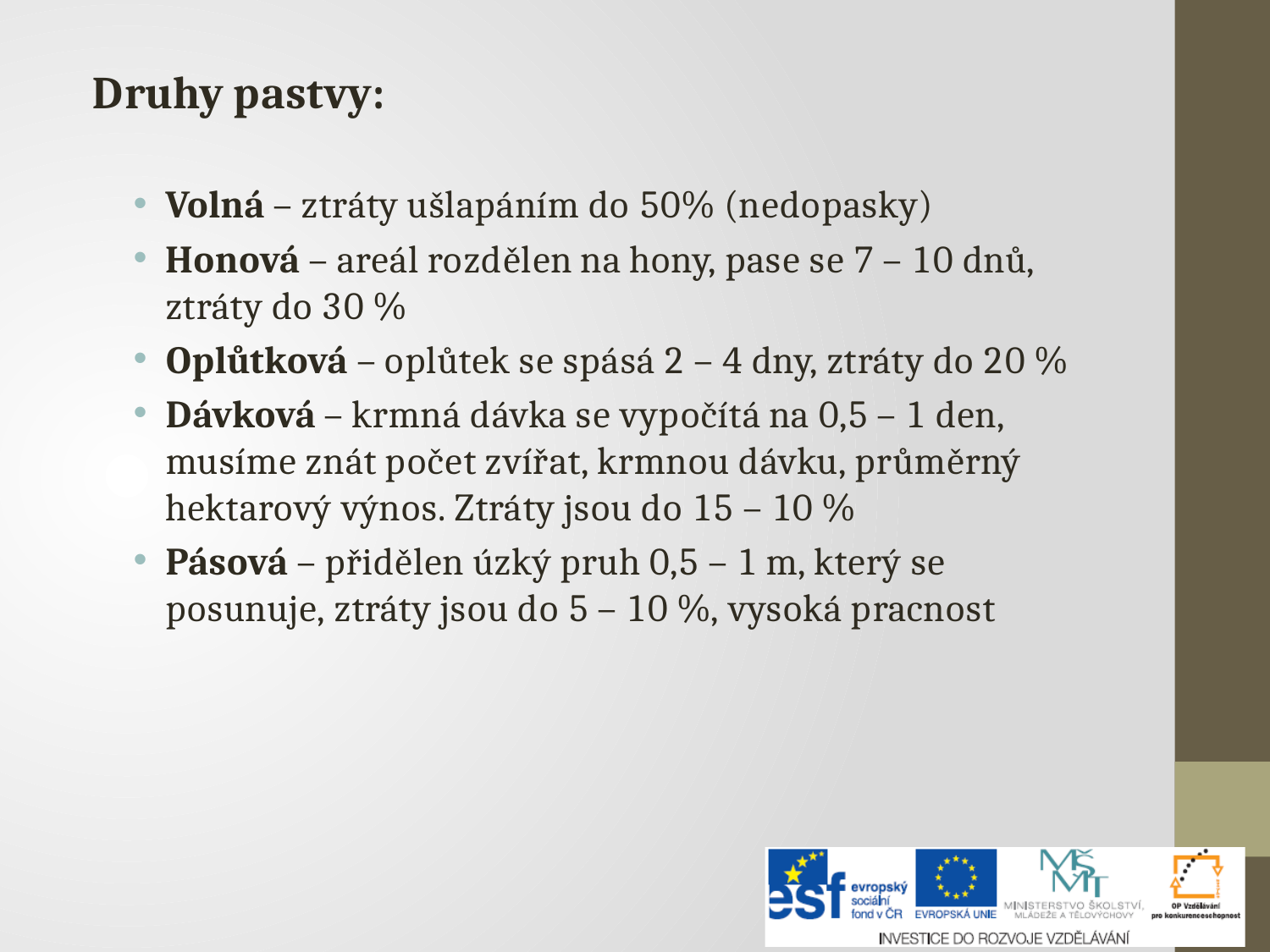

Druhy pastvy:

Volná – ztráty ušlapáním do 50% (nedopasky)
Honová – areál rozdělen na hony, pase se 7 – 10 dnů, ztráty do 30 %
Oplůtková – oplůtek se spásá 2 – 4 dny, ztráty do 20 %
Dávková – krmná dávka se vypočítá na 0,5 – 1 den, musíme znát počet zvířat, krmnou dávku, průměrný hektarový výnos. Ztráty jsou do 15 – 10 %
Pásová – přidělen úzký pruh 0,5 – 1 m, který se posunuje, ztráty jsou do 5 – 10 %, vysoká pracnost